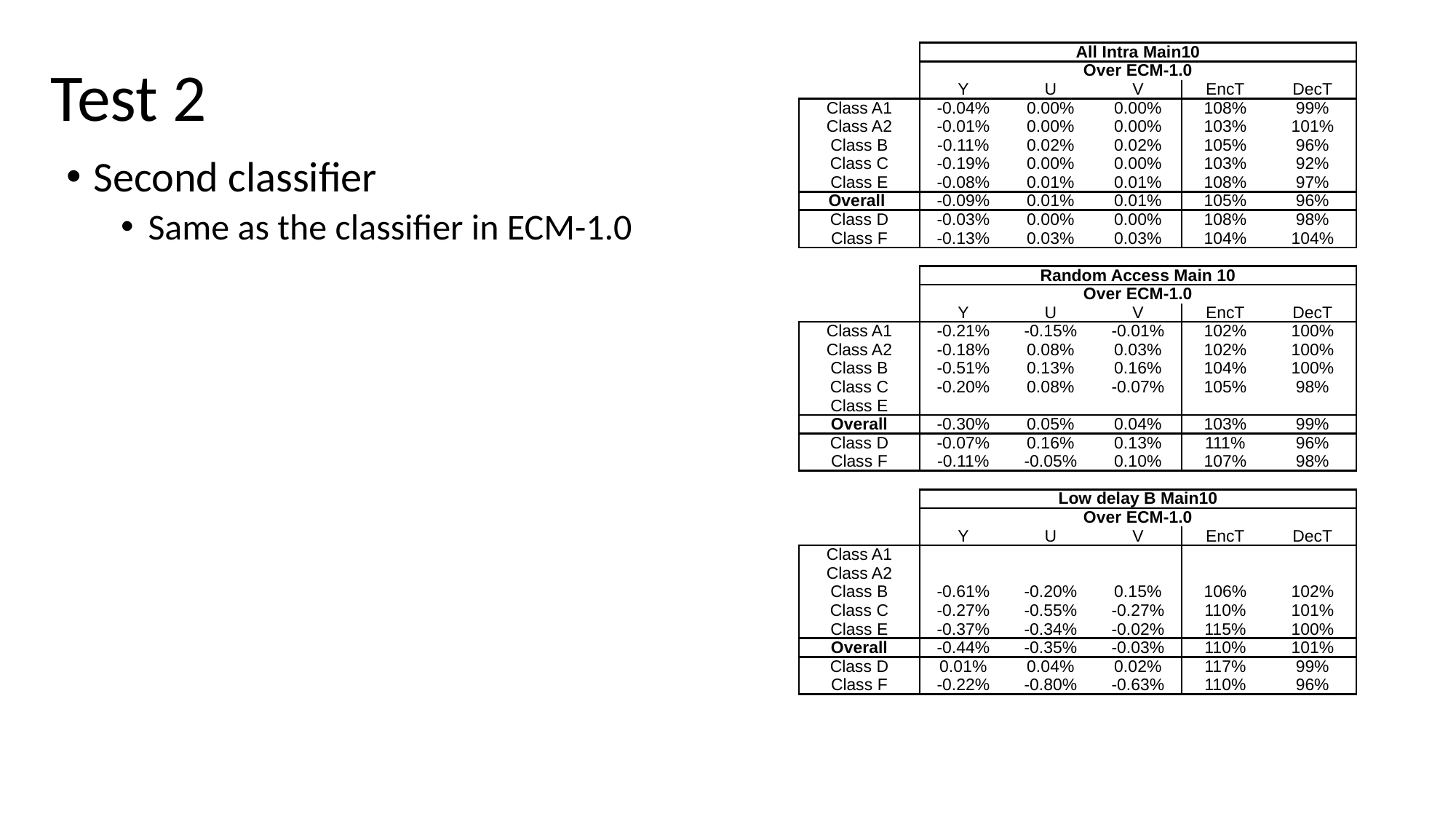

# Test 2
|  | All Intra Main10 |  |  |  |  |
| --- | --- | --- | --- | --- | --- |
|  | Over ECM-1.0 |  |  |  |  |
|  | Y | U | V | EncT | DecT |
| Class A1 | -0.04% | 0.00% | 0.00% | 108% | 99% |
| Class A2 | -0.01% | 0.00% | 0.00% | 103% | 101% |
| Class B | -0.11% | 0.02% | 0.02% | 105% | 96% |
| Class C | -0.19% | 0.00% | 0.00% | 103% | 92% |
| Class E | -0.08% | 0.01% | 0.01% | 108% | 97% |
| Overall | -0.09% | 0.01% | 0.01% | 105% | 96% |
| Class D | -0.03% | 0.00% | 0.00% | 108% | 98% |
| Class F | -0.13% | 0.03% | 0.03% | 104% | 104% |
|  |  |  |  |  |  |
|  | Random Access Main 10 |  |  |  |  |
|  | Over ECM-1.0 |  |  |  |  |
|  | Y | U | V | EncT | DecT |
| Class A1 | -0.21% | -0.15% | -0.01% | 102% | 100% |
| Class A2 | -0.18% | 0.08% | 0.03% | 102% | 100% |
| Class B | -0.51% | 0.13% | 0.16% | 104% | 100% |
| Class C | -0.20% | 0.08% | -0.07% | 105% | 98% |
| Class E |  |  |  |  |  |
| Overall | -0.30% | 0.05% | 0.04% | 103% | 99% |
| Class D | -0.07% | 0.16% | 0.13% | 111% | 96% |
| Class F | -0.11% | -0.05% | 0.10% | 107% | 98% |
|  |  |  |  |  |  |
|  | Low delay B Main10 |  |  |  |  |
|  | Over ECM-1.0 |  |  |  |  |
|  | Y | U | V | EncT | DecT |
| Class A1 |  |  |  |  |  |
| Class A2 |  |  |  |  |  |
| Class B | -0.61% | -0.20% | 0.15% | 106% | 102% |
| Class C | -0.27% | -0.55% | -0.27% | 110% | 101% |
| Class E | -0.37% | -0.34% | -0.02% | 115% | 100% |
| Overall | -0.44% | -0.35% | -0.03% | 110% | 101% |
| Class D | 0.01% | 0.04% | 0.02% | 117% | 99% |
| Class F | -0.22% | -0.80% | -0.63% | 110% | 96% |
Second classifier
Same as the classifier in ECM-1.0